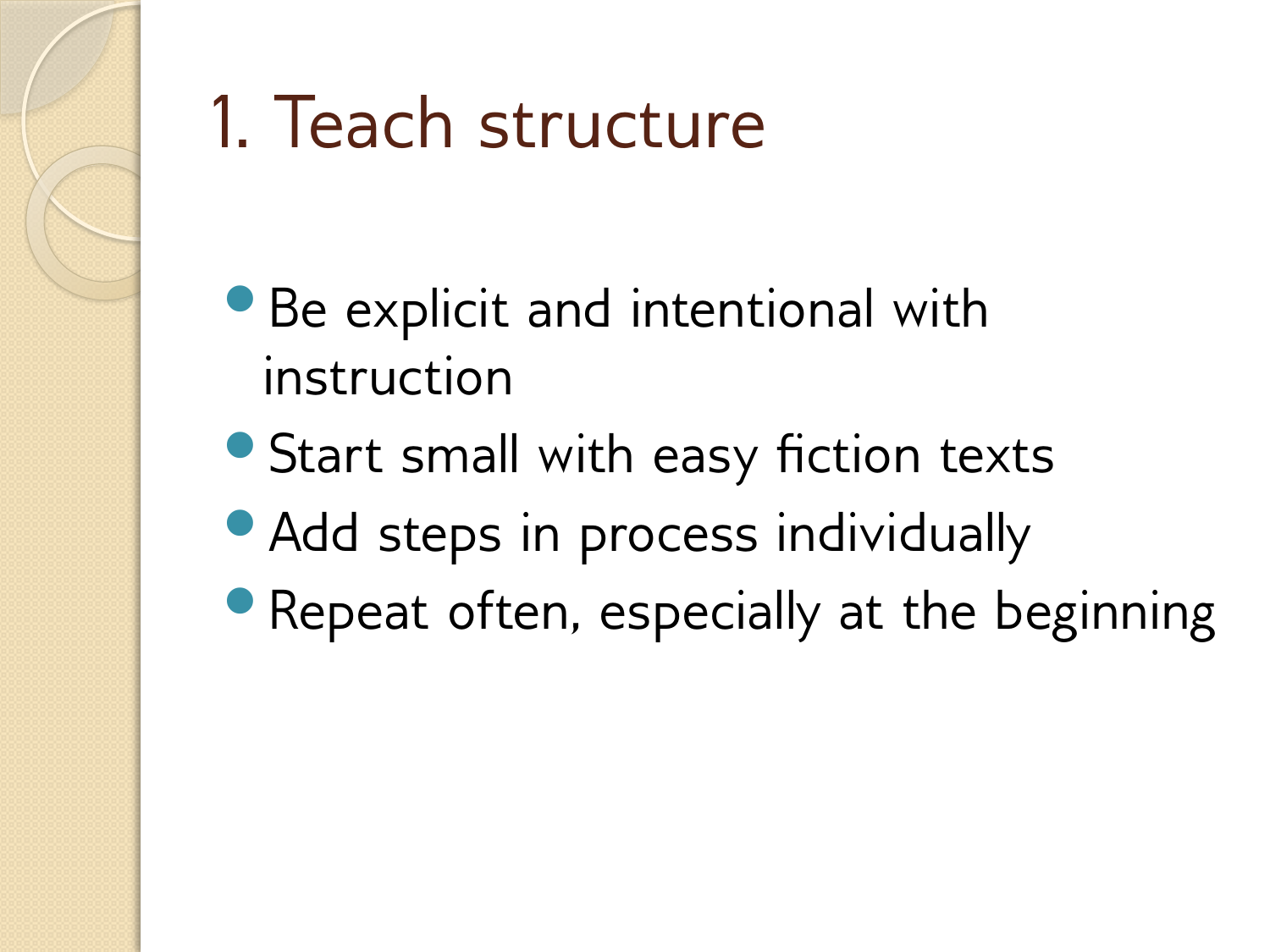

# 1. Teach structure
Be explicit and intentional with instruction
Start small with easy fiction texts
Add steps in process individually
Repeat often, especially at the beginning